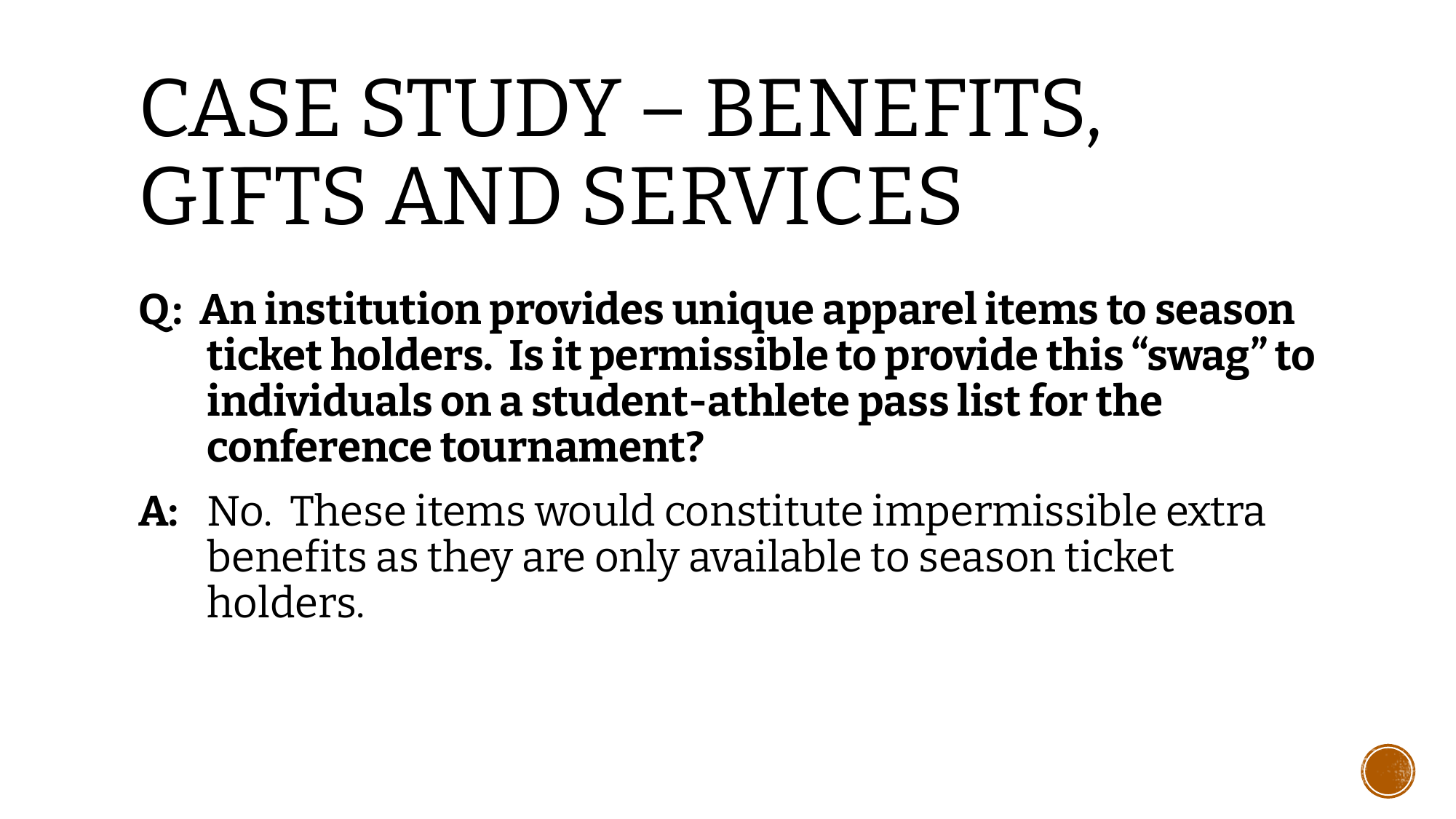

# Case study – Benefits, gifts and services
Q:  An institution provides unique apparel items to season ticket holders.  Is it permissible to provide this “swag” to individuals on a student-athlete pass list for the conference tournament?
A:  	No.  These items would constitute impermissible extra benefits as they are only available to season ticket holders.